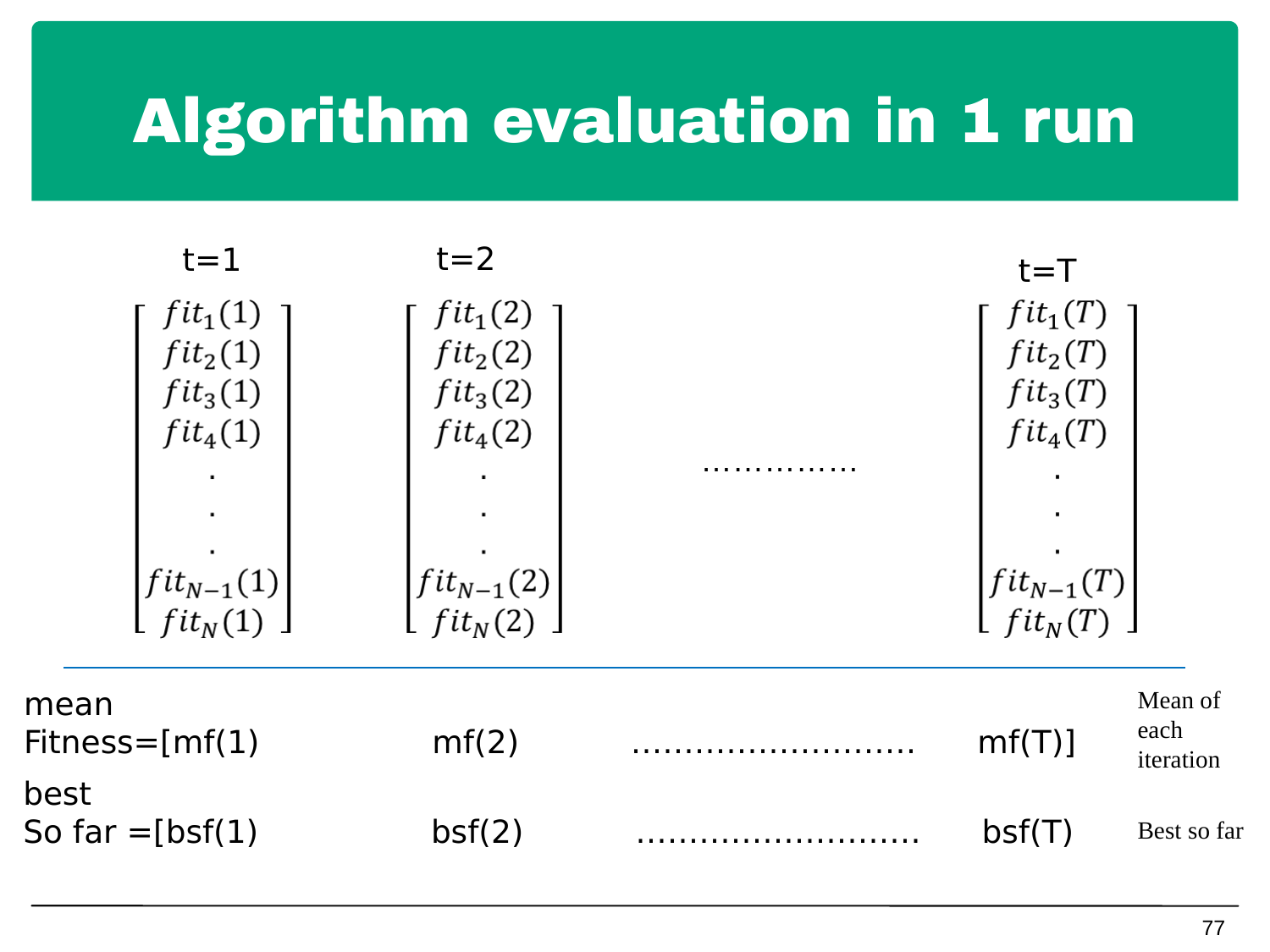

# Algorithm evaluation in 1 run
t=2
t=1
t=T

……………
mean
Fitness=[mf(1)                 mf(2)           ………………………      mf(T)]
Mean of each iteration
best
So far =[bsf(1)                 bsf(2)           ………………………      bsf(T)
Best so far
77